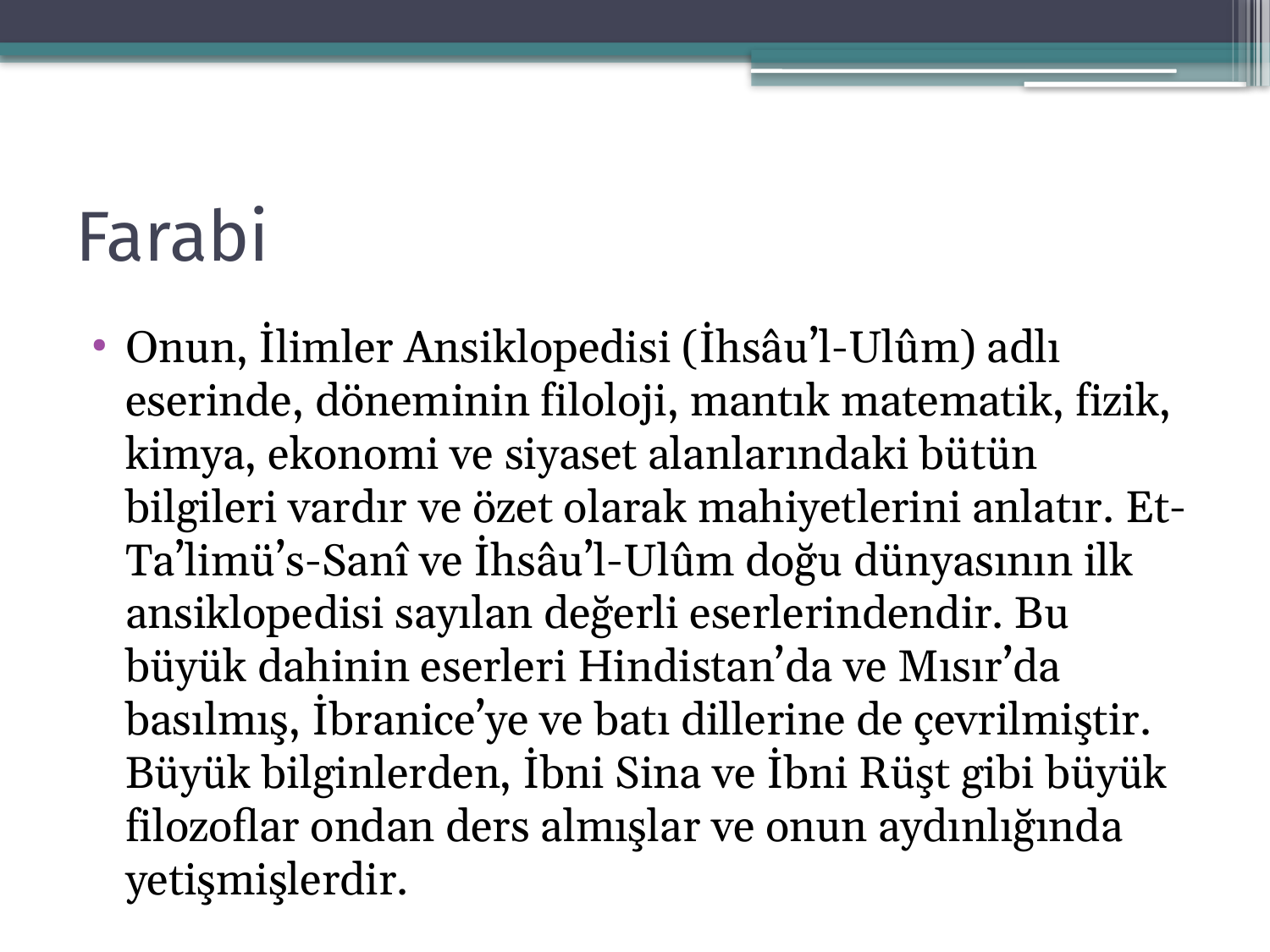

# Farabi
Onun, İlimler Ansiklopedisi (İhsâu’l-Ulûm) adlı eserinde, döneminin filoloji, mantık matematik, fizik, kimya, ekonomi ve siyaset alanlarındaki bütün bilgileri vardır ve özet olarak mahiyetlerini anlatır. Et-Ta’limü’s-Sanî ve İhsâu’l-Ulûm doğu dünyasının ilk ansiklopedisi sayılan değerli eserlerindendir. Bu büyük dahinin eserleri Hindistan’da ve Mısır’da basılmış, İbranice’ye ve batı dillerine de çevrilmiştir. Büyük bilginlerden, İbni Sina ve İbni Rüşt gibi büyük filozoflar ondan ders almışlar ve onun aydınlığında yetişmişlerdir.